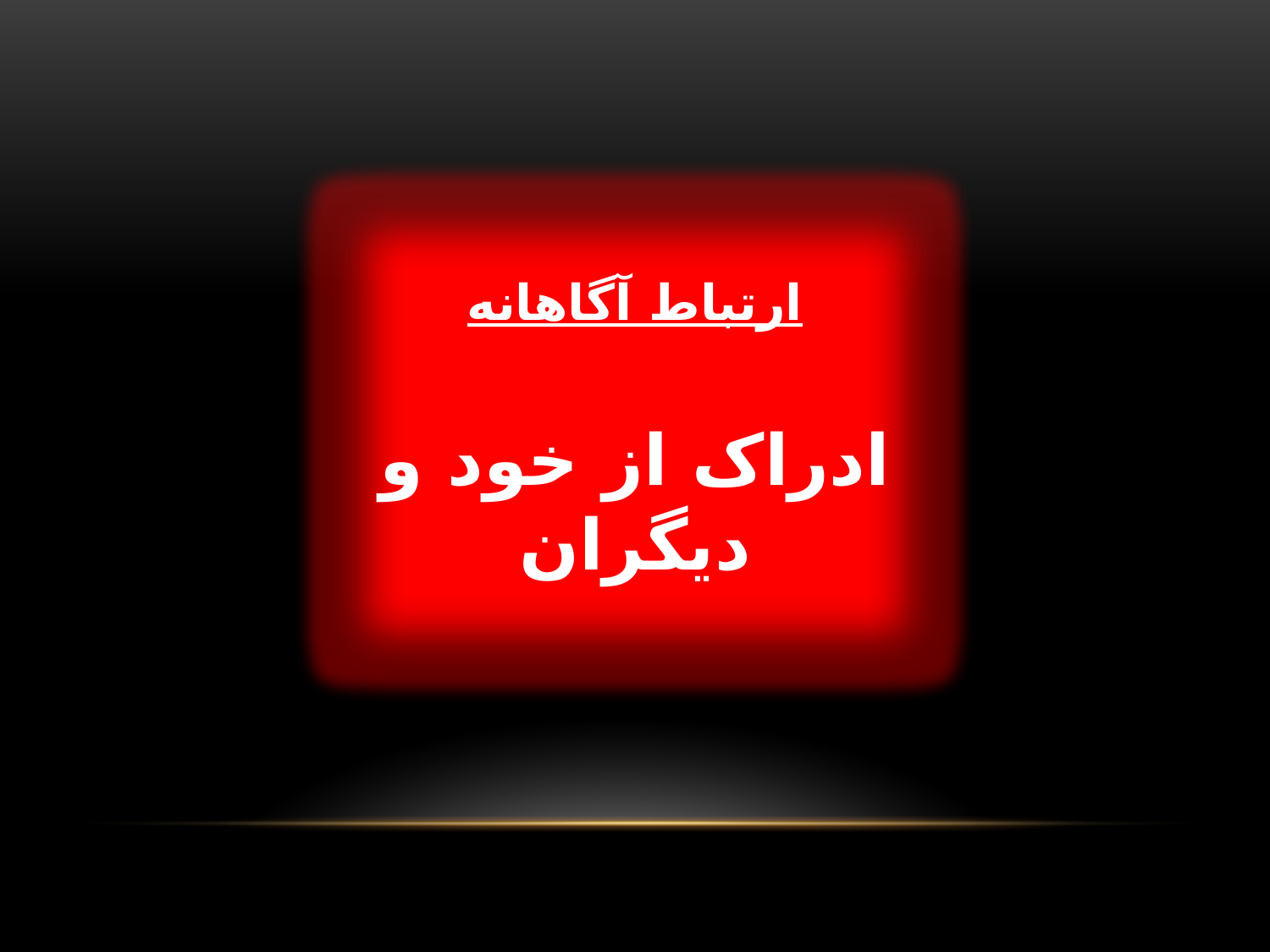

ارتباط آگاهانه

ادراک از خود و دیگران